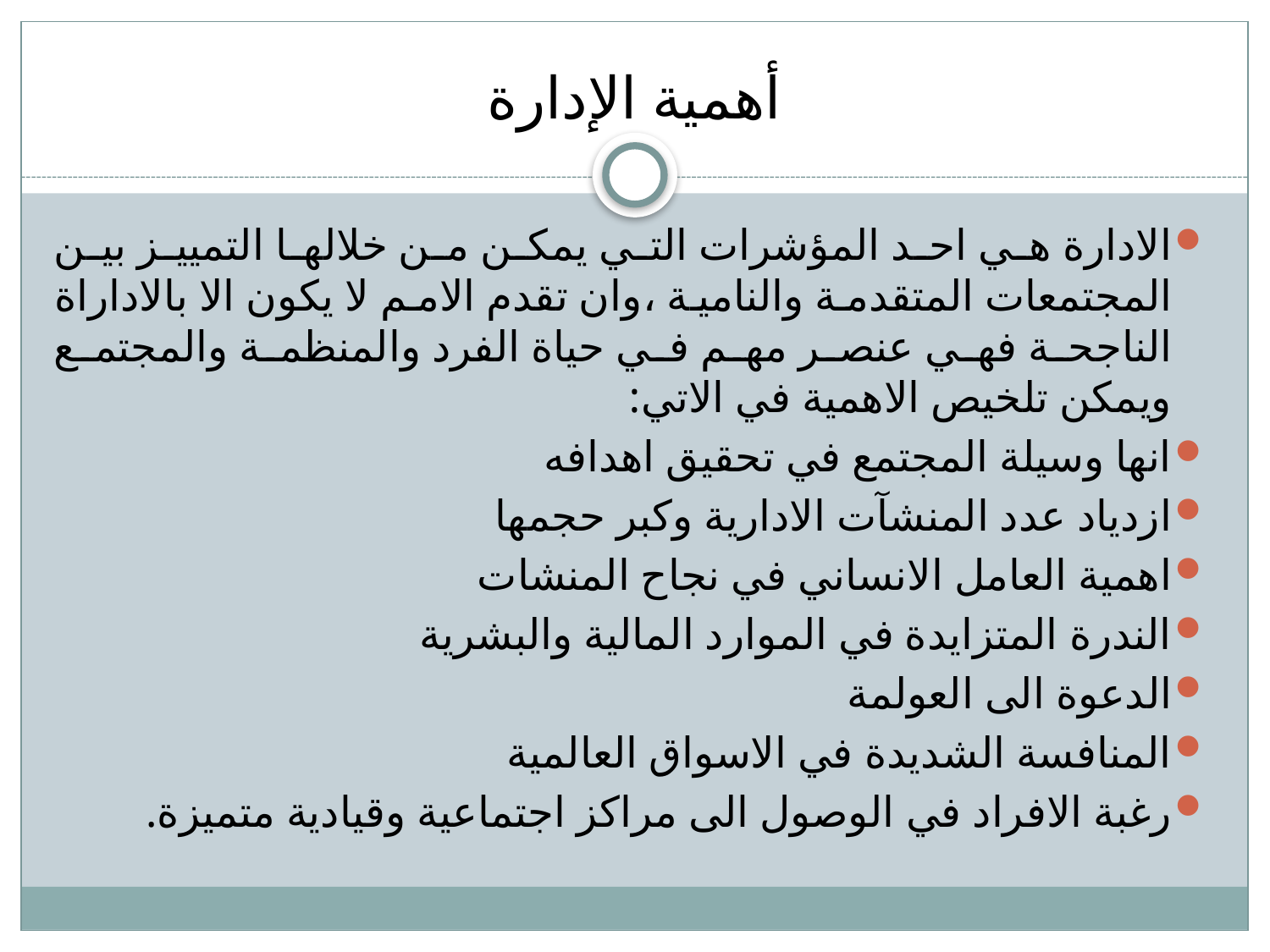

# أهمية الإدارة
الادارة هي احد المؤشرات التي يمكن من خلالها التمييز بين المجتمعات المتقدمة والنامية ،وان تقدم الامم لا يكون الا بالاداراة الناجحة فهي عنصر مهم في حياة الفرد والمنظمة والمجتمع ويمكن تلخيص الاهمية في الاتي:
انها وسيلة المجتمع في تحقيق اهدافه
ازدياد عدد المنشآت الادارية وكبر حجمها
اهمية العامل الانساني في نجاح المنشات
الندرة المتزايدة في الموارد المالية والبشرية
الدعوة الى العولمة
المنافسة الشديدة في الاسواق العالمية
رغبة الافراد في الوصول الى مراكز اجتماعية وقيادية متميزة.